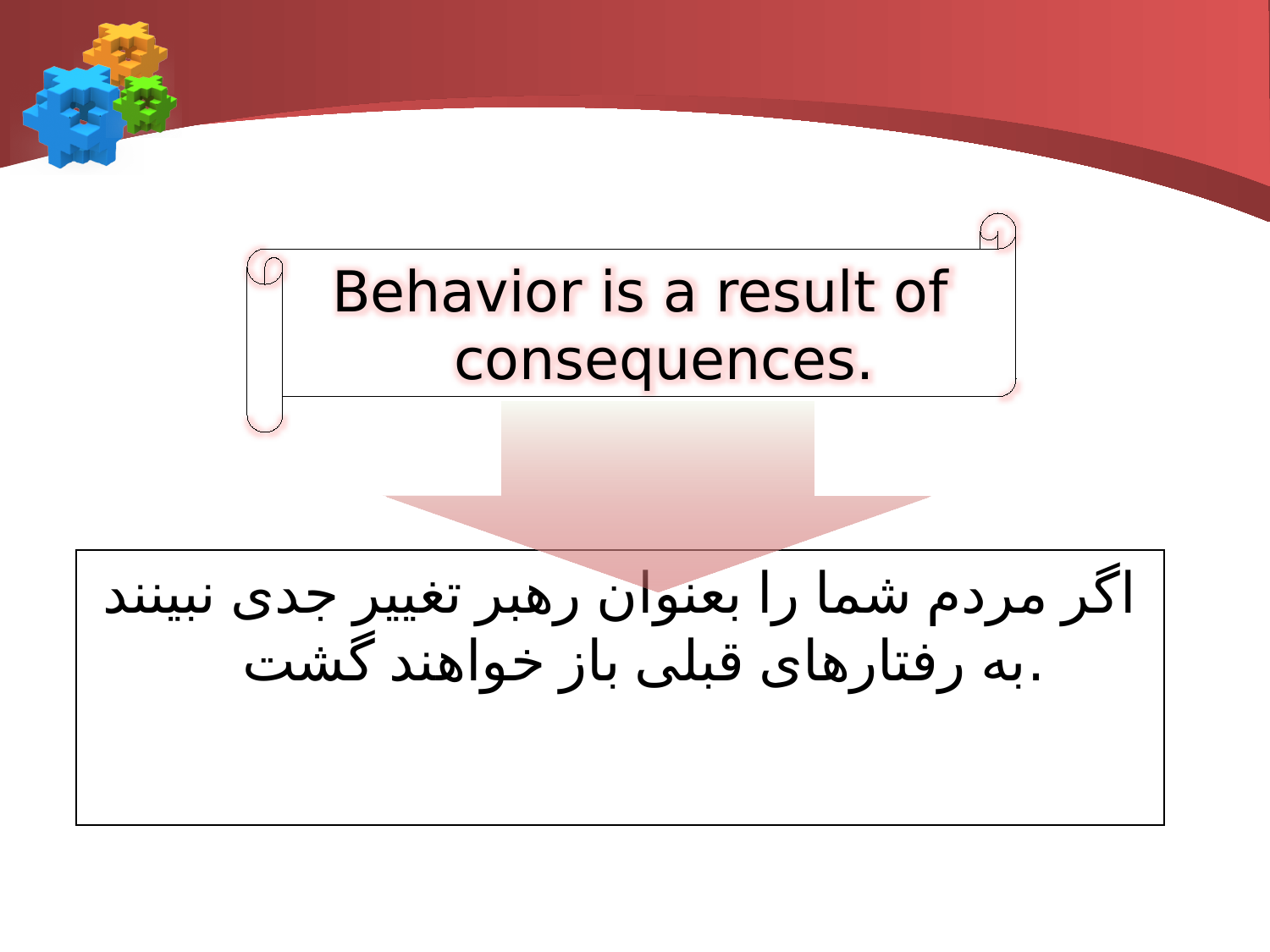

Behavior is a result of consequences.

اگر مردم شما را بعنوان رهبر تغییر جدی نبینند به رفتارهای قبلی باز خواهند گشت.